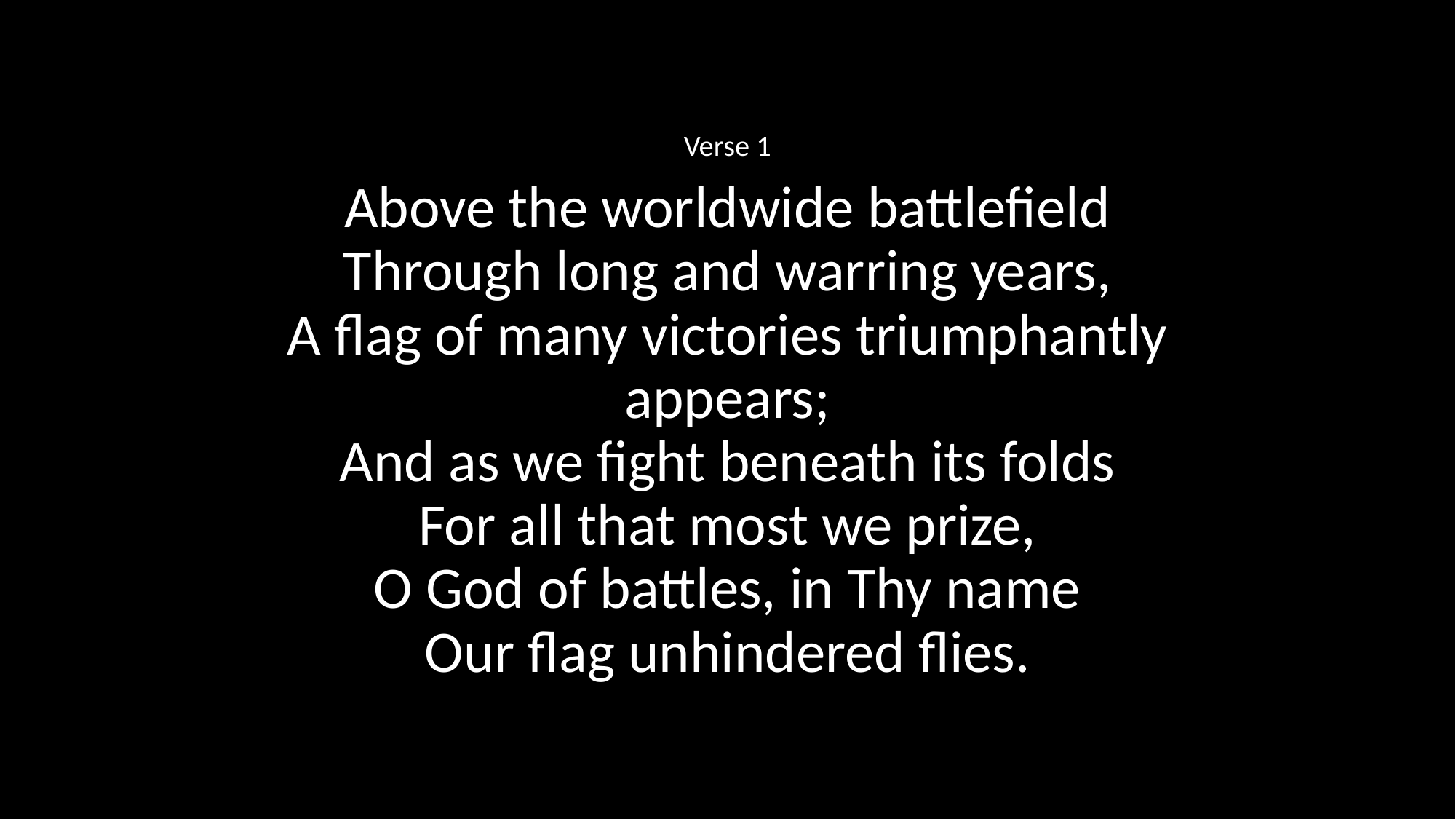

Verse 1
Above the worldwide battlefield
Through long and warring years,
A flag of many victories triumphantly appears;
And as we fight beneath its folds
For all that most we prize,
O God of battles, in Thy name
Our flag unhindered flies.